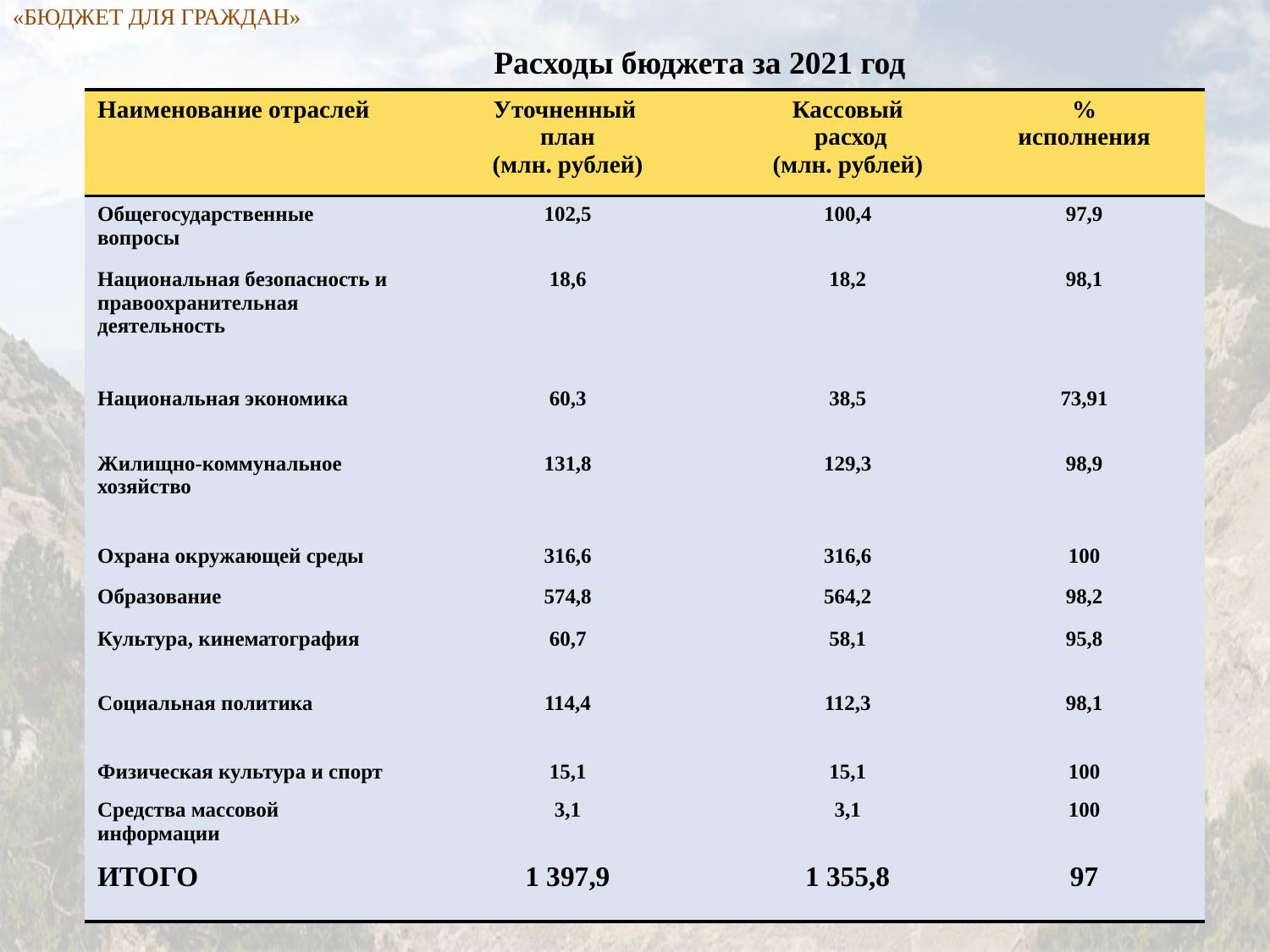

«БЮДЖЕТ ДЛЯ ГРАЖДАН»
            Расходы бюджета за 2021 год
| Наименование отраслей | Уточненный план (млн. рублей) | Кассовый расход (млн. рублей) | % исполнения |
| --- | --- | --- | --- |
| Общегосударственные вопросы | 102,5 | 100,4 | 97,9 |
| Национальная безопасность и правоохранительная деятельность | 18,6 | 18,2 | 98,1 |
| Национальная экономика | 60,3 | 38,5 | 73,91 |
| Жилищно-коммунальное хозяйство | 131,8 | 129,3 | 98,9 |
| Охрана окружающей среды | 316,6 | 316,6 | 100 |
| Образование | 574,8 | 564,2 | 98,2 |
| Культура, кинематография | 60,7 | 58,1 | 95,8 |
| Социальная политика | 114,4 | 112,3 | 98,1 |
| Физическая культура и спорт | 15,1 | 15,1 | 100 |
| Средства массовой информации | 3,1 | 3,1 | 100 |
| ИТОГО | 1 397,9 | 1 355,8 | 97 |